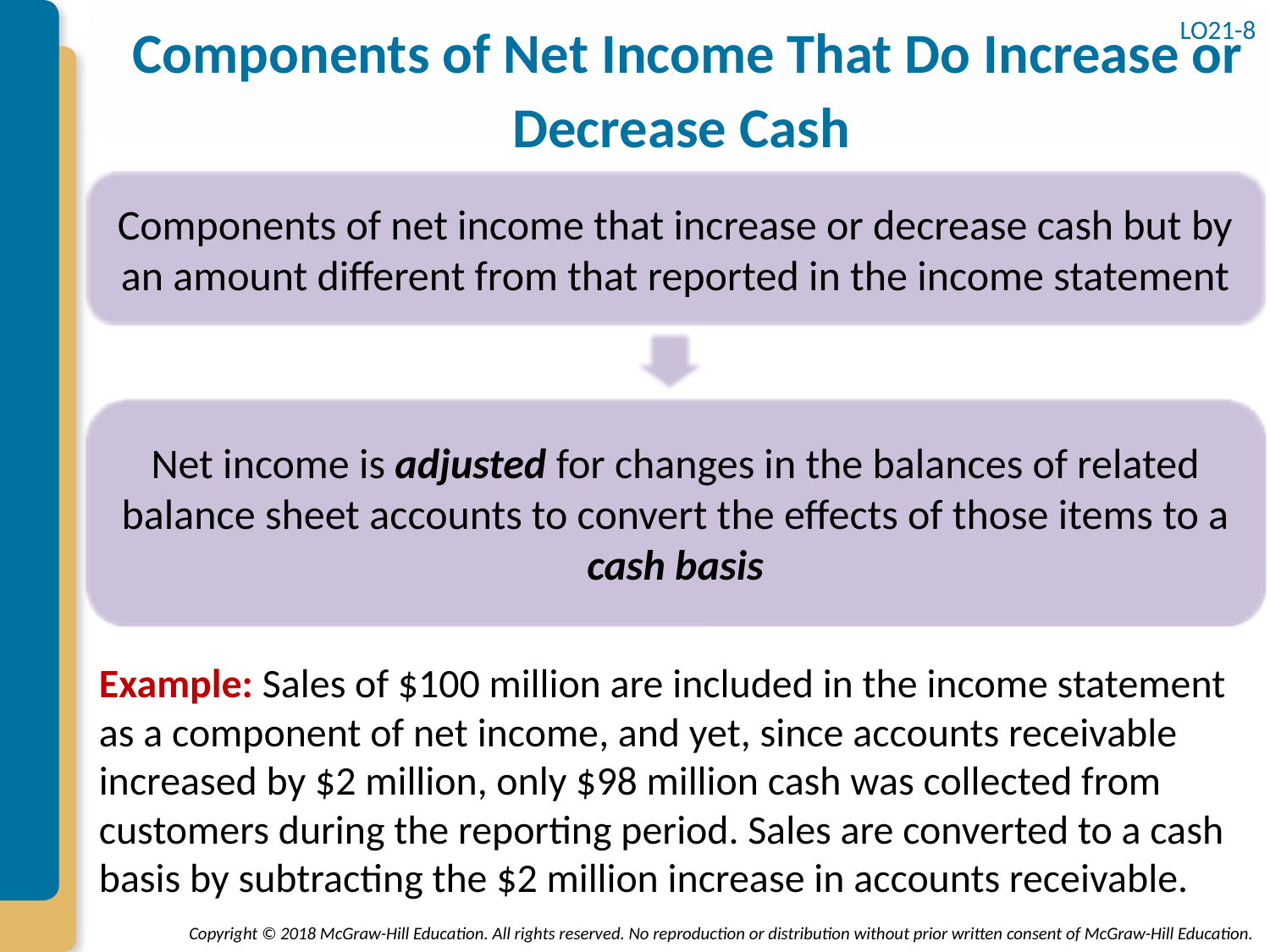

# Components of Net Income That Do Increase or Decrease Cash
LO21-8
Components of net income that increase or decrease cash but by an amount different from that reported in the income statement

Net income is adjusted for changes in the balances of related balance sheet accounts to convert the effects of those items to a cash basis
Example: Sales of $100 million are included in the income statement as a component of net income, and yet, since accounts receivable increased by $2 million, only $98 million cash was collected from customers during the reporting period. Sales are converted to a cash basis by subtracting the $2 million increase in accounts receivable.